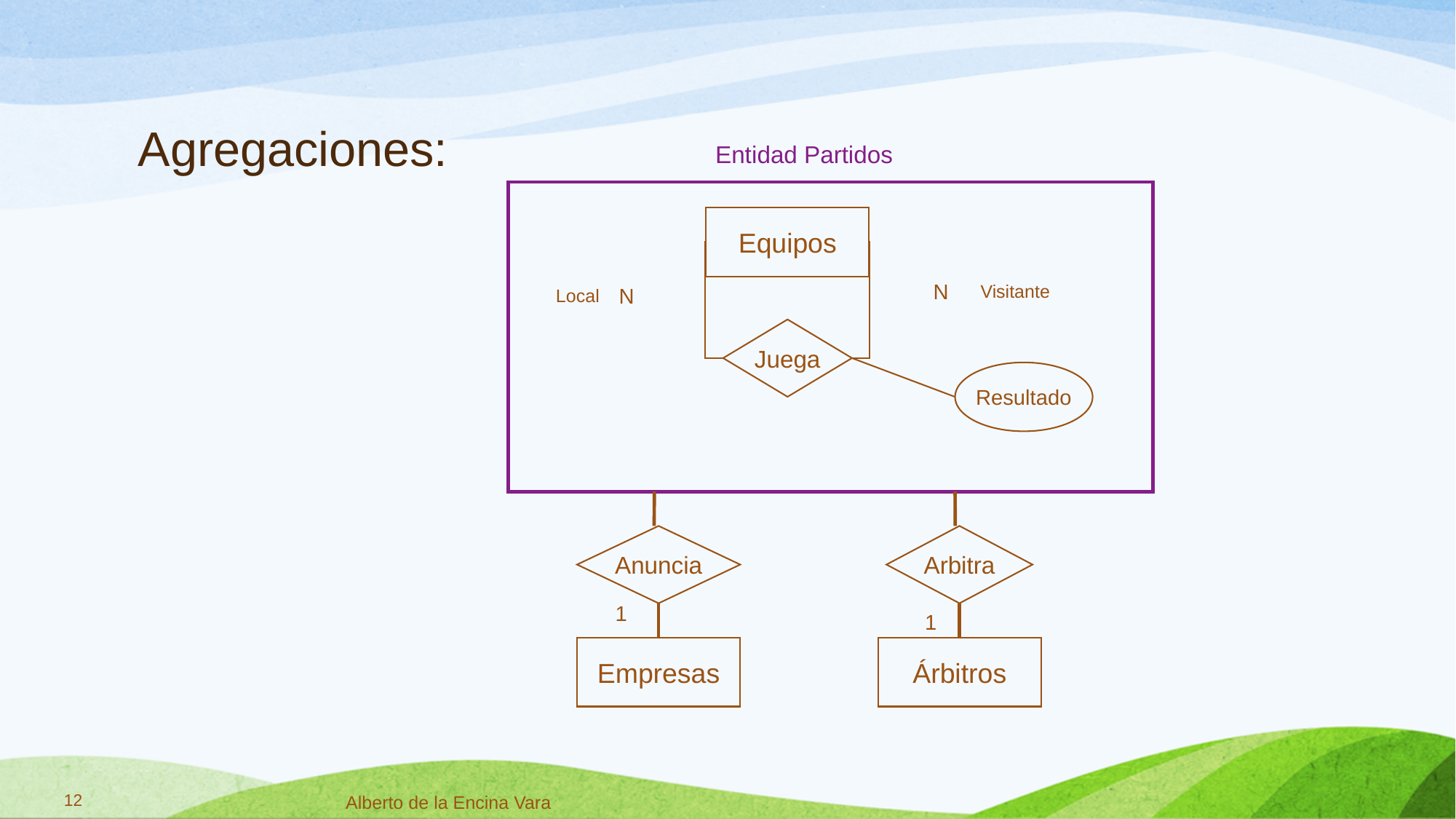

# Agregaciones:
Entidad Partidos

Equipos
N
Visitante
N
Local
Juega
Resultado

Anuncia
Arbitra
1
1
Empresas
Árbitros
12
Alberto de la Encina Vara